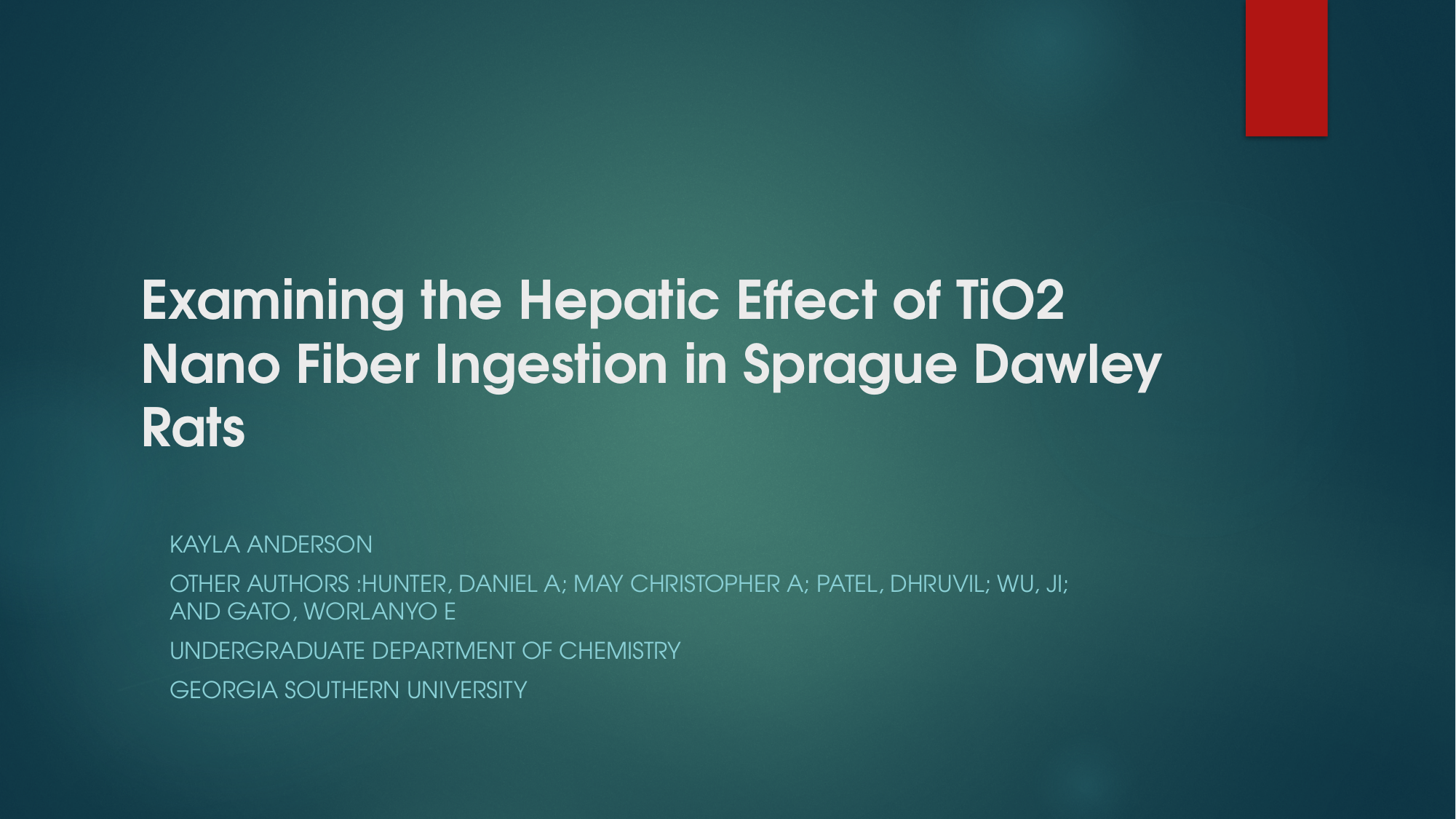

# Examining the Hepatic Effect of TiO2 Nano Fiber Ingestion in Sprague Dawley Rats
Kayla Anderson
Other Authors :Hunter, Daniel A; May Christopher A; Patel, Dhruvil; Wu, Ji; and Gato, Worlanyo E
Undergraduate department of Chemistry
Georgia Southern University